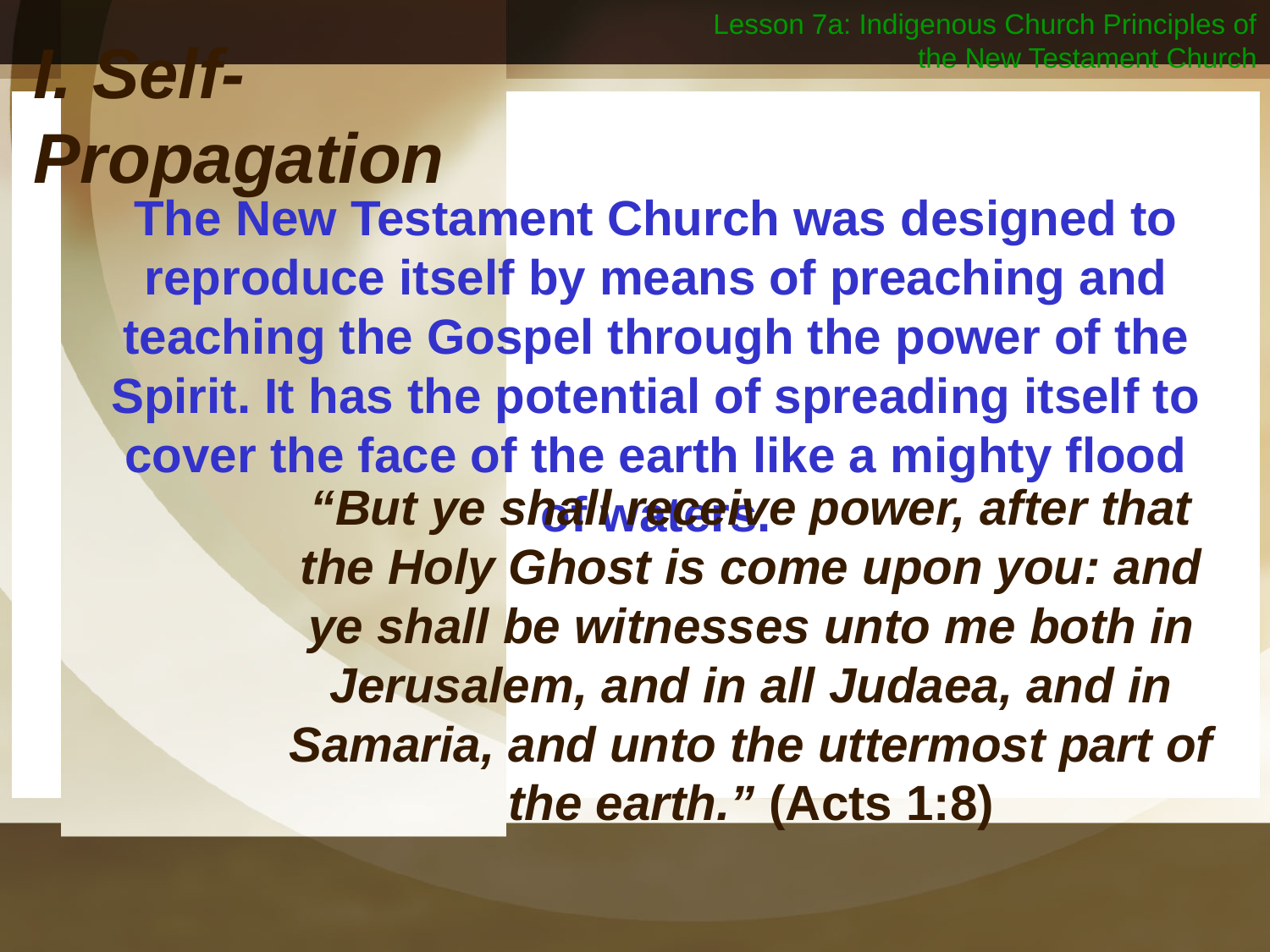

Lesson 7a: Indigenous Church Principles of the New Testament Church
I. Self-Propagation
The New Testament Church was designed to reproduce itself by means of preaching and teaching the Gospel through the power of the Spirit. It has the potential of spreading itself to cover the face of the earth like a mighty flood of waters.
“But ye shall receive power, after that the Holy Ghost is come upon you: and ye shall be witnesses unto me both in Jerusalem, and in all Judaea, and in Samaria, and unto the uttermost part of the earth.” (Acts 1:8)